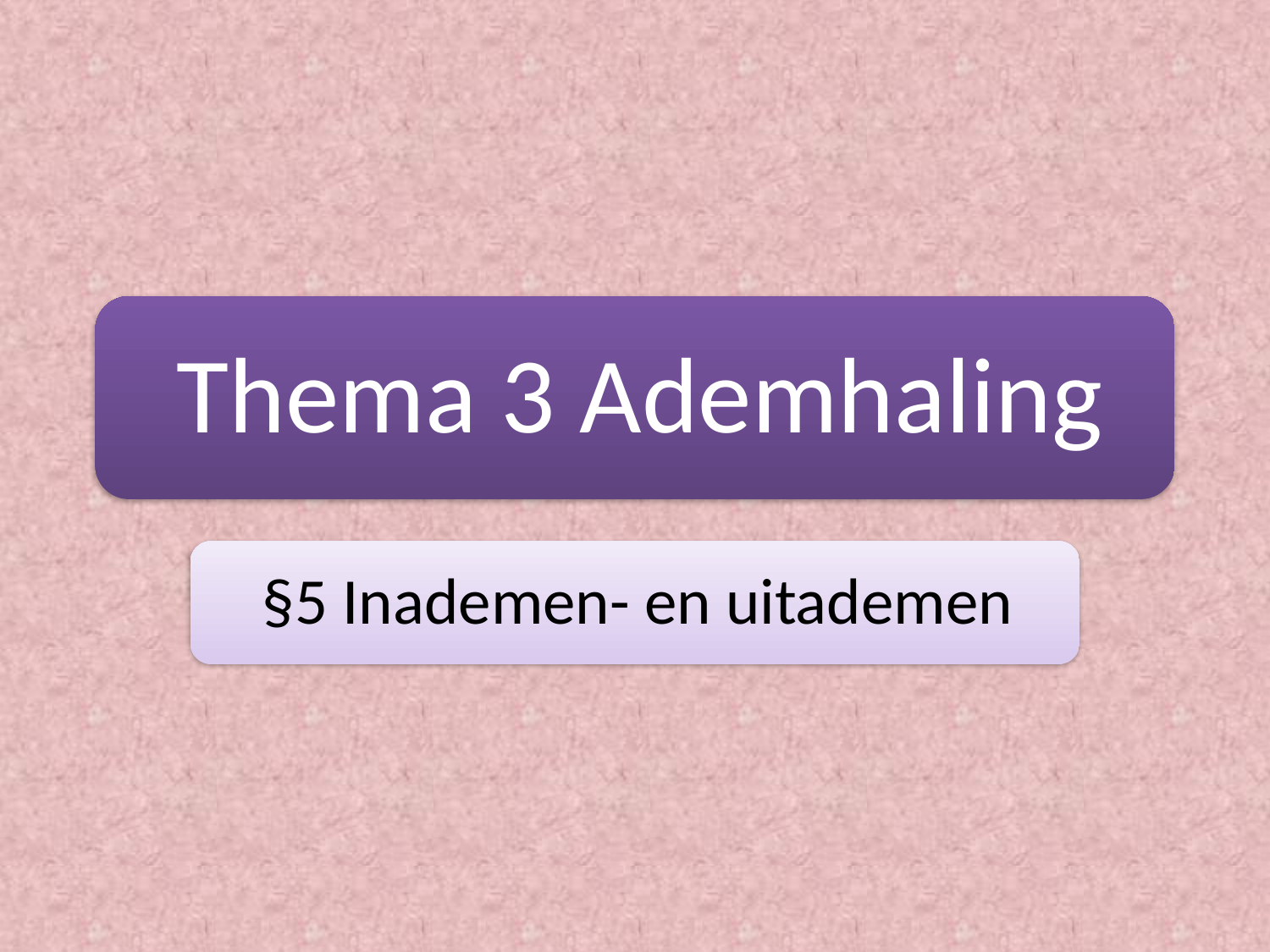

Thema 3 Ademhaling
§5 Inademen- en uitademen